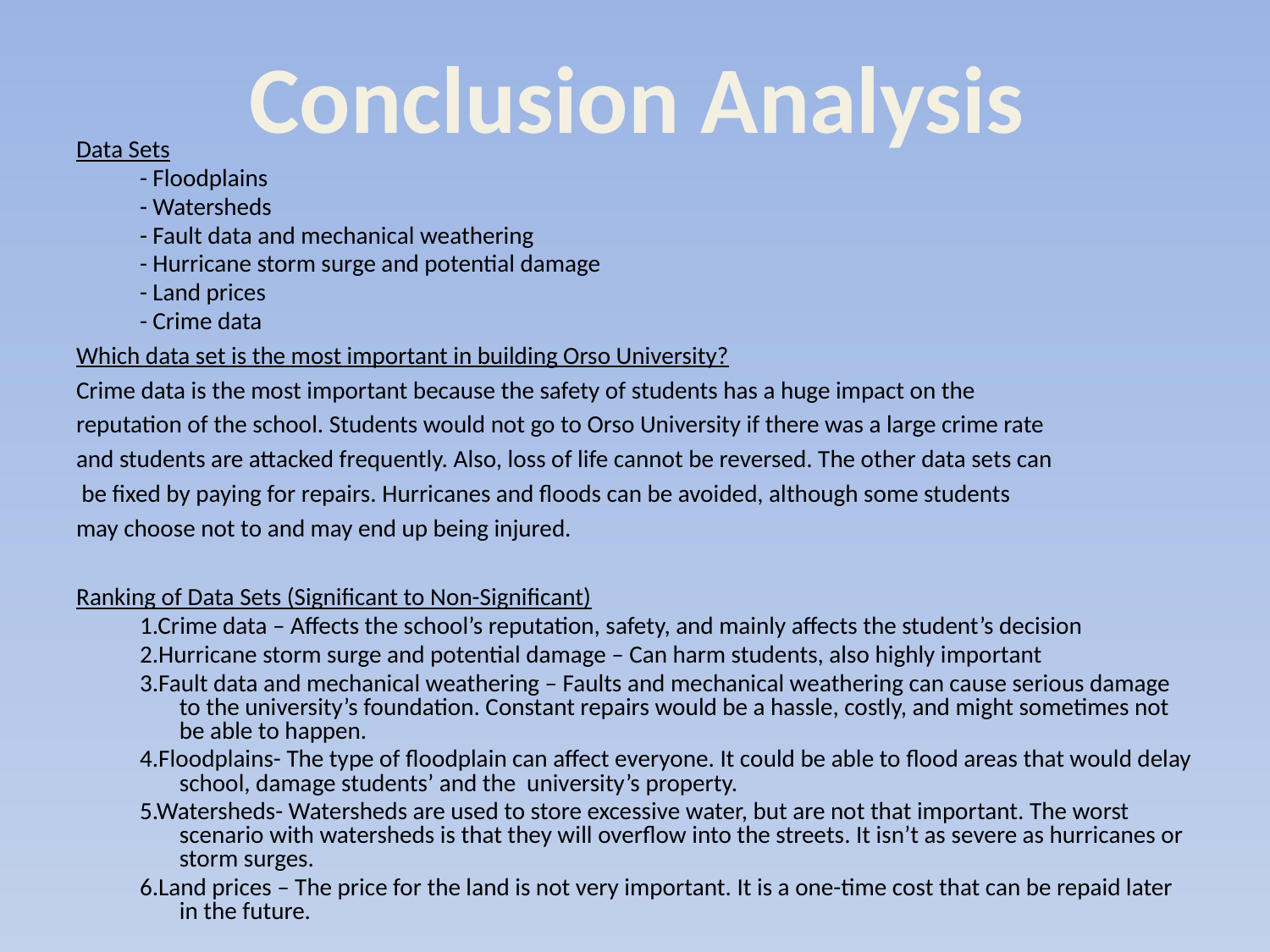

Conclusion Analysis
Data Sets
- Floodplains
- Watersheds
- Fault data and mechanical weathering
- Hurricane storm surge and potential damage
- Land prices
- Crime data
Which data set is the most important in building Orso University?
Crime data is the most important because the safety of students has a huge impact on the
reputation of the school. Students would not go to Orso University if there was a large crime rate
and students are attacked frequently. Also, loss of life cannot be reversed. The other data sets can
 be fixed by paying for repairs. Hurricanes and floods can be avoided, although some students
may choose not to and may end up being injured.

Ranking of Data Sets (Significant to Non-Significant)
1.Crime data – Affects the school’s reputation, safety, and mainly affects the student’s decision
2.Hurricane storm surge and potential damage – Can harm students, also highly important
3.Fault data and mechanical weathering – Faults and mechanical weathering can cause serious damage to the university’s foundation. Constant repairs would be a hassle, costly, and might sometimes not be able to happen.
4.Floodplains- The type of floodplain can affect everyone. It could be able to flood areas that would delay school, damage students’ and the  university’s property.
5.Watersheds- Watersheds are used to store excessive water, but are not that important. The worst scenario with watersheds is that they will overflow into the streets. It isn’t as severe as hurricanes or storm surges.
6.Land prices – The price for the land is not very important. It is a one-time cost that can be repaid later in the future.